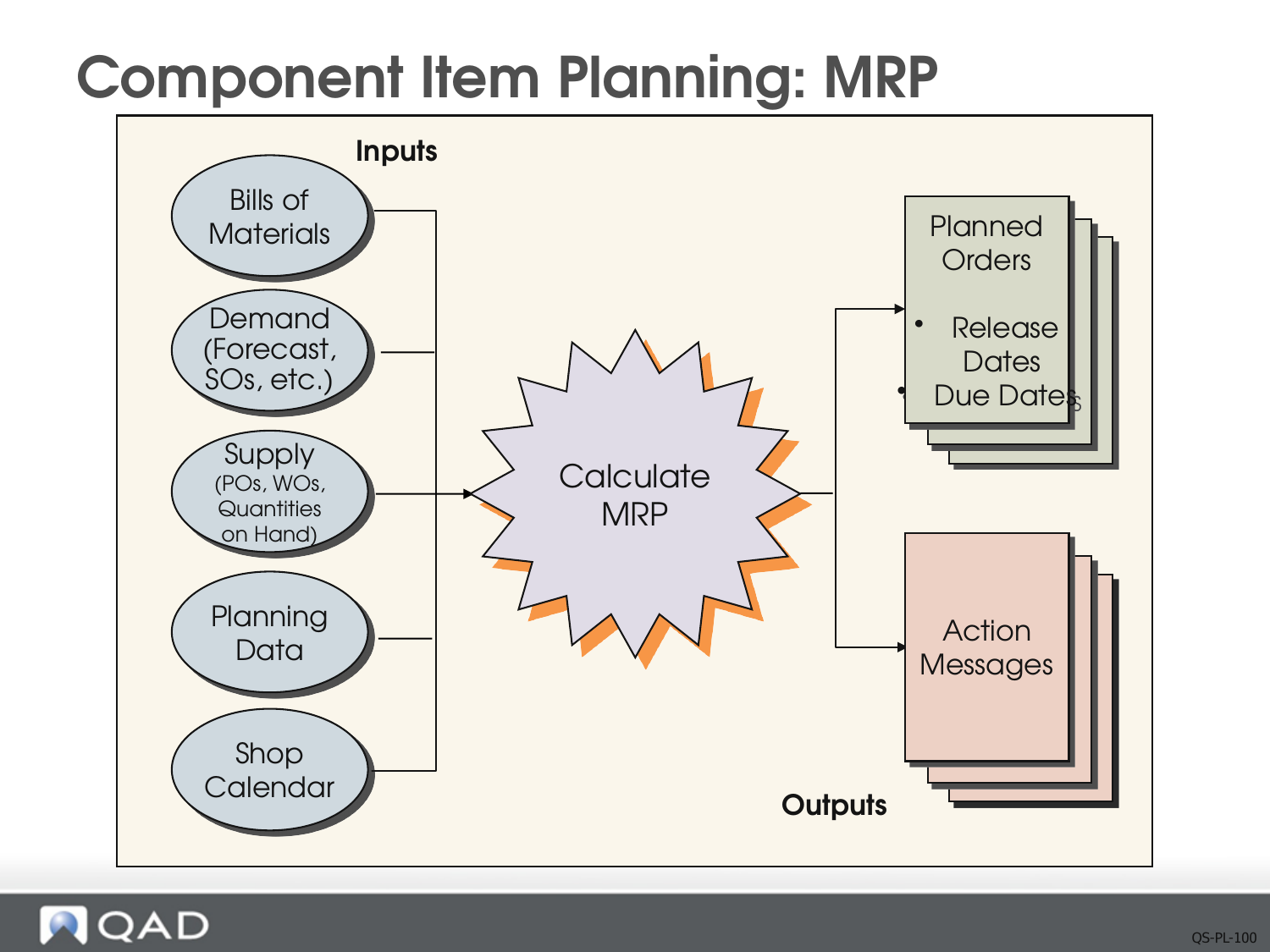

# Component Item Planning: MRP

Inputs
Bills of
Materials
Planned
Orders
 Release
Dates
 Due Dates

Demand
(Forecast,
SOs, etc.)

Calculate
MRP

Supply
(POs, WOs,
Quantities
on Hand)

Action
Messages

Planning
Data

Shop
Calendar
Outputs
QS-PL-100